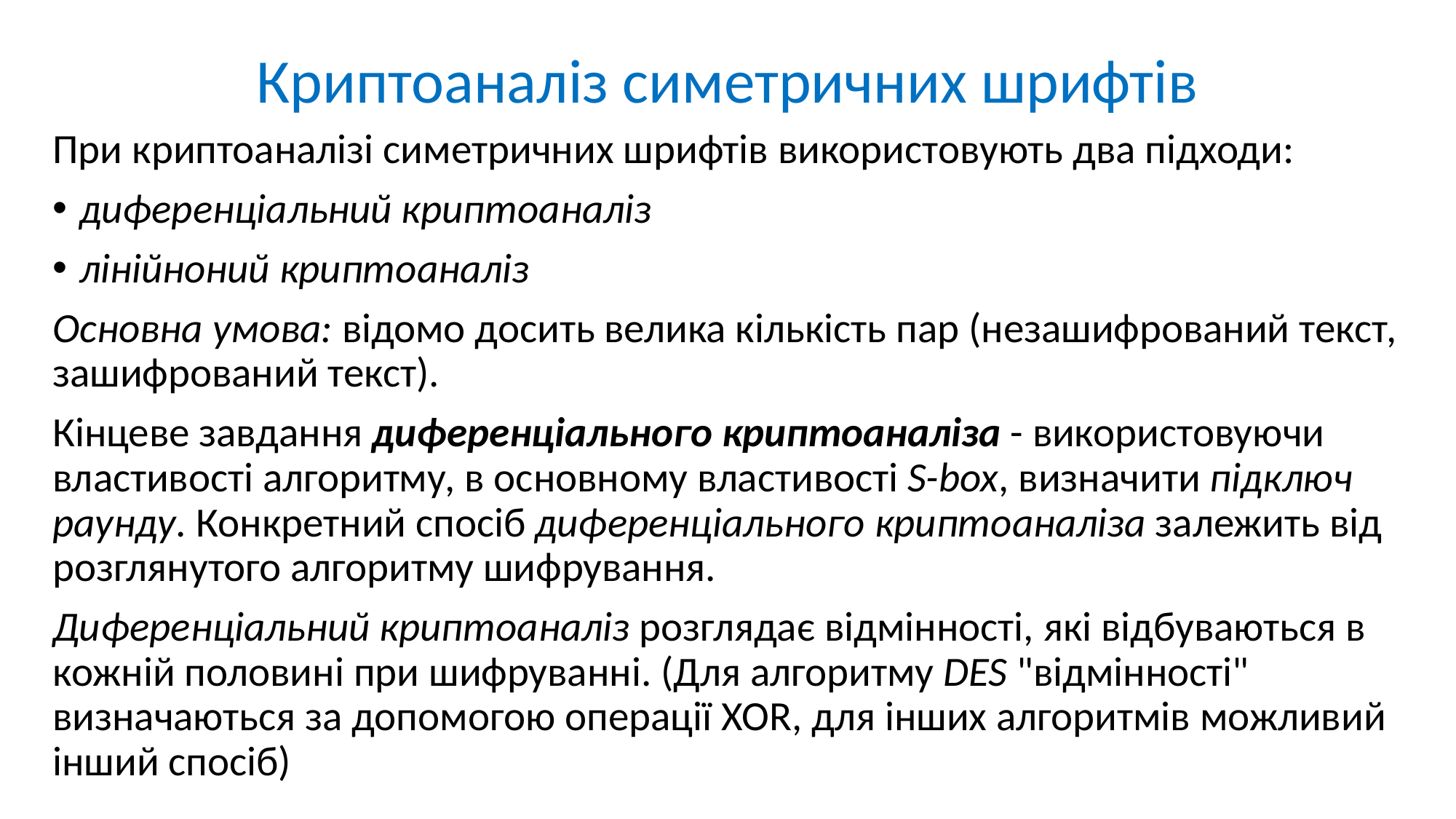

# Криптоаналіз симетричних шрифтів
При криптоаналізі симетричних шрифтів використовують два підходи:
диференціальний криптоаналіз
лінійноний криптоаналіз
Основна умова: відомо досить велика кількість пар (незашифрований текст, зашифрований текст).
Кінцеве завдання диференціального криптоаналіза - використовуючи властивості алгоритму, в основному властивості S-box, визначити підключ раунду. Конкретний спосіб диференціального криптоаналіза залежить від розглянутого алгоритму шифрування.
Диференціальний криптоаналіз розглядає відмінності, які відбуваються в кожній половині при шифруванні. (Для алгоритму DES "відмінності" визначаються за допомогою операції XOR, для інших алгоритмів можливий інший спосіб)